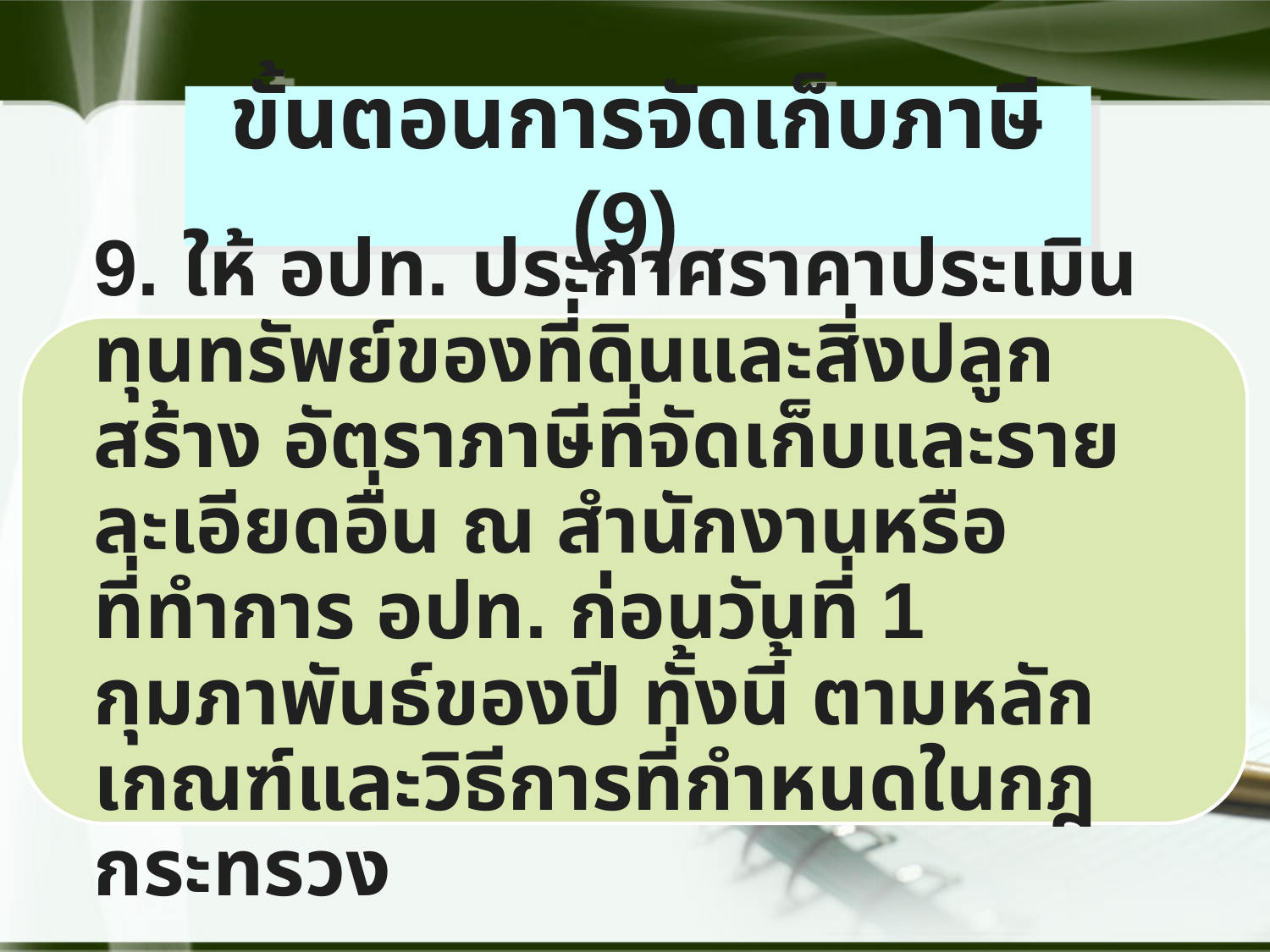

# ขั้นตอนการจัดเก็บภาษี (9)
9. ให้ อปท. ประกาศราคาประเมินทุนทรัพย์ของที่ดินและสิ่งปลูกสร้าง อัตราภาษีที่จัดเก็บและรายละเอียดอื่น ณ สำนักงานหรือที่ทำการ อปท. ก่อนวันที่ 1 กุมภาพันธ์ของปี ทั้งนี้ ตามหลักเกณฑ์และวิธีการที่กำหนดในกฎกระทรวง